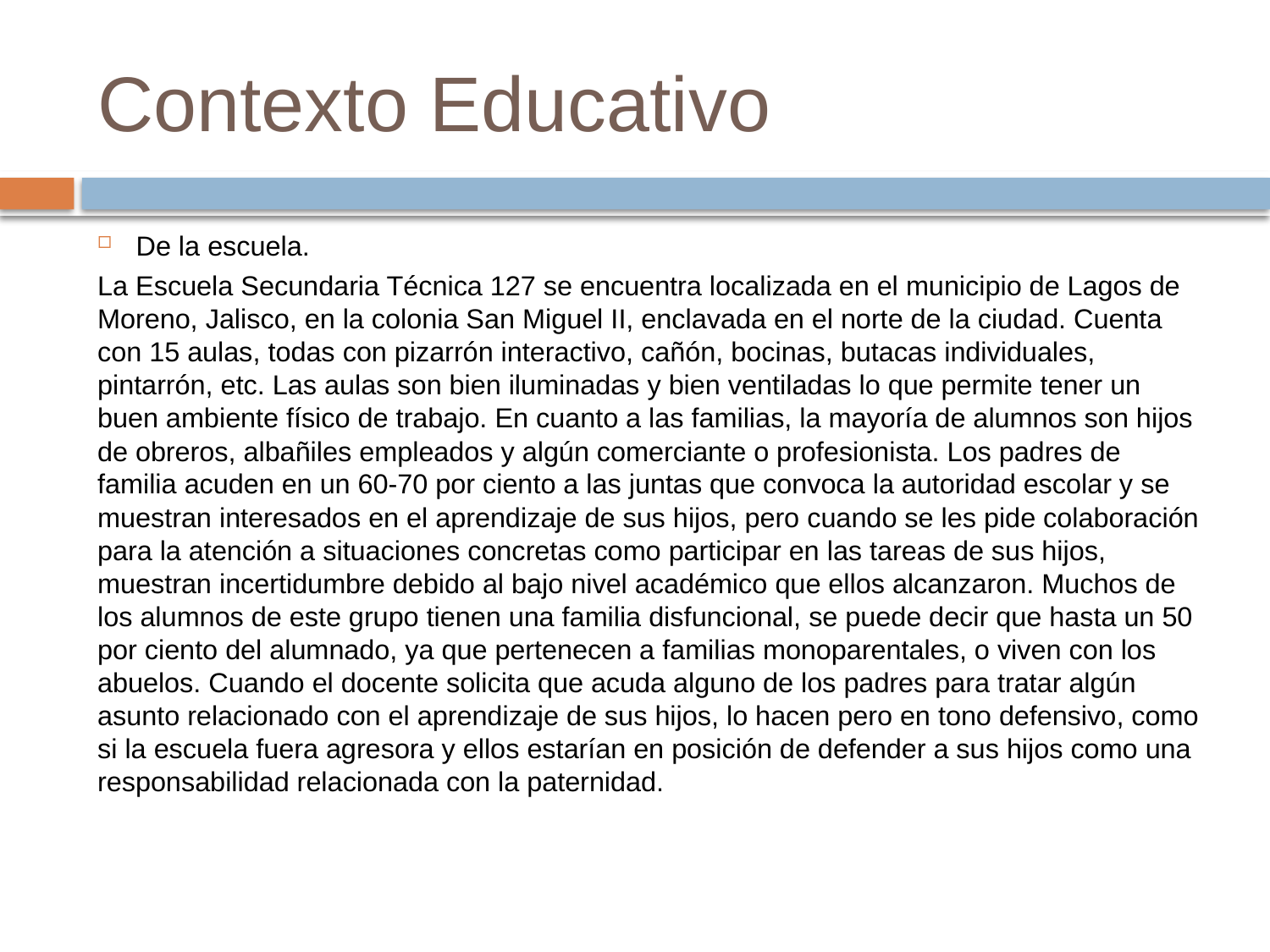

# Contexto Educativo
De la escuela.
La Escuela Secundaria Técnica 127 se encuentra localizada en el municipio de Lagos de Moreno, Jalisco, en la colonia San Miguel II, enclavada en el norte de la ciudad. Cuenta con 15 aulas, todas con pizarrón interactivo, cañón, bocinas, butacas individuales,  pintarrón, etc. Las aulas son bien iluminadas y bien ventiladas lo que permite tener un buen ambiente físico de trabajo. En cuanto a las familias, la mayoría de alumnos son hijos de obreros, albañiles empleados y algún comerciante o profesionista. Los padres de familia acuden en un 60-70 por ciento a las juntas que convoca la autoridad escolar y se muestran interesados en el aprendizaje de sus hijos, pero cuando se les pide colaboración para la atención a situaciones concretas como participar en las tareas de sus hijos, muestran incertidumbre debido al bajo nivel académico que ellos alcanzaron. Muchos de los alumnos de este grupo tienen una familia disfuncional, se puede decir que hasta un 50 por ciento del alumnado, ya que pertenecen a familias monoparentales, o viven con los abuelos. Cuando el docente solicita que acuda alguno de los padres para tratar algún asunto relacionado con el aprendizaje de sus hijos, lo hacen pero en tono defensivo, como si la escuela fuera agresora y ellos estarían en posición de defender a sus hijos como una responsabilidad relacionada con la paternidad.